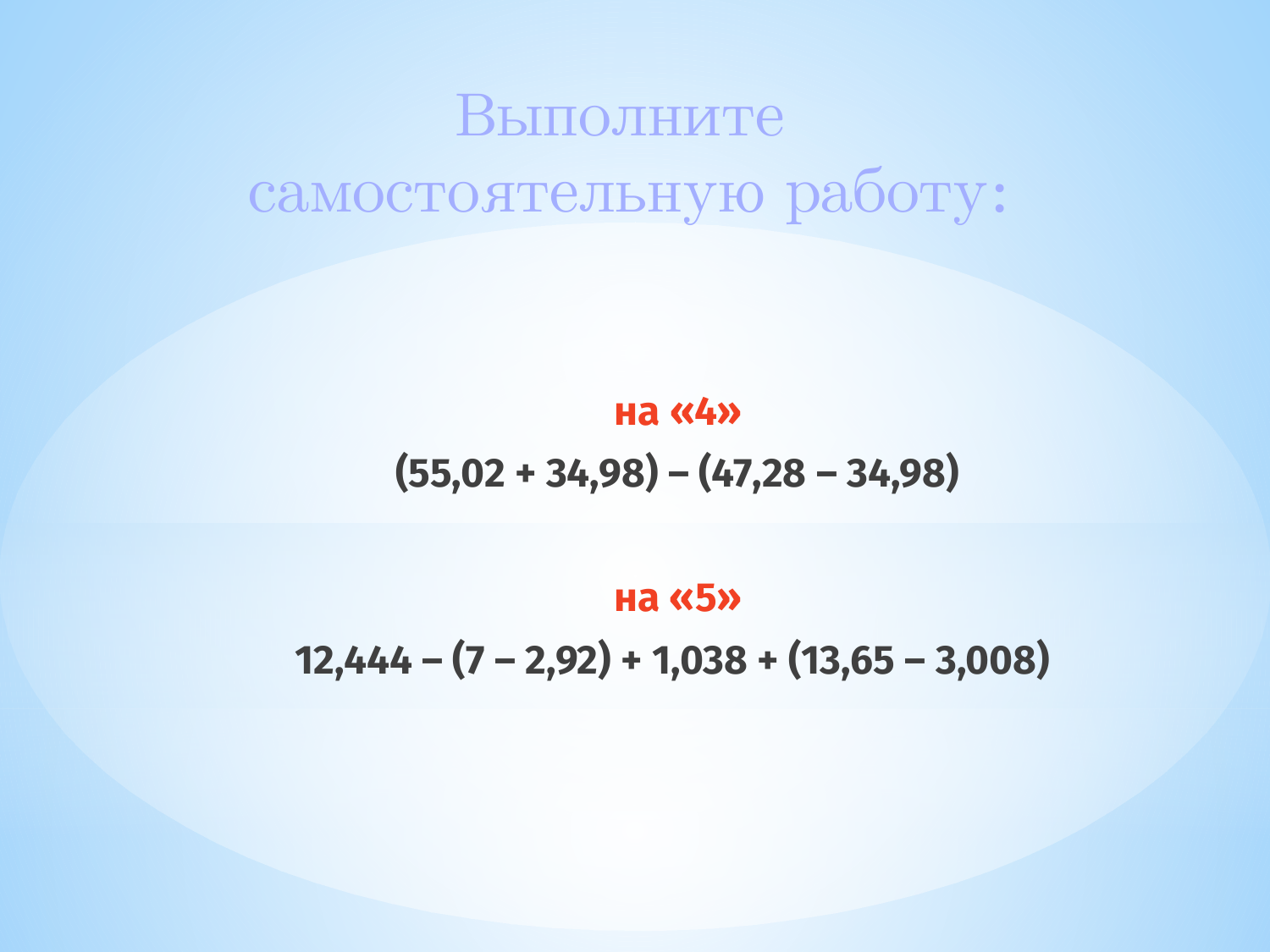

Выполните
 самостоятельную работу:

на «4»
(55,02 + 34,98) – (47,28 – 34,98)

на «5»
12,444 – (7 – 2,92) + 1,038 + (13,65 – 3,008)